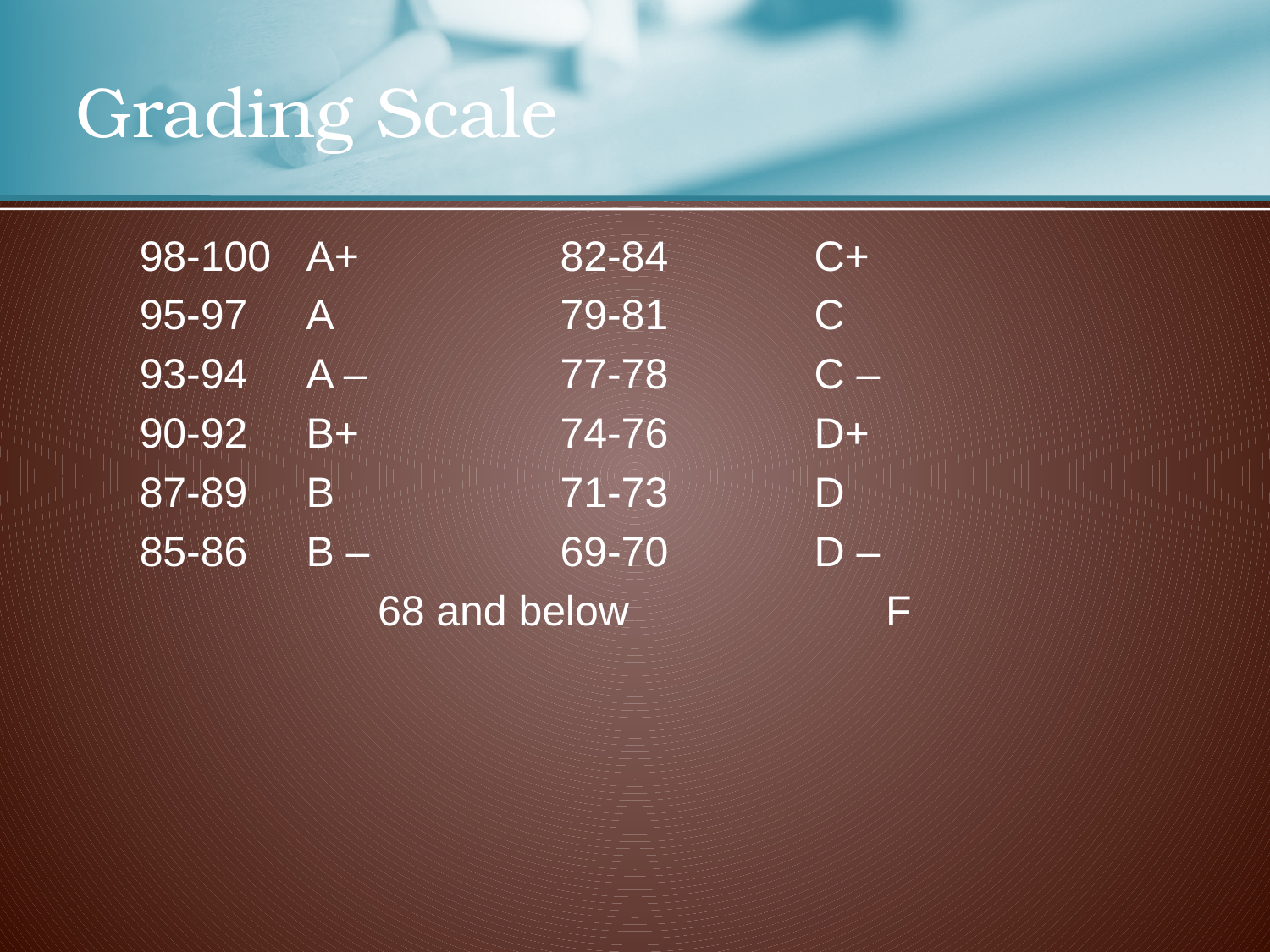

# Grading Scale
98-100  	A+		82-84		C+
95-97	A		79-81		C
93-94	A – 		77-78		C –
90-92	B+		74-76		D+
87-89	B		71-73		D
85-86	B –		69-70		D –
			68 and below   		F